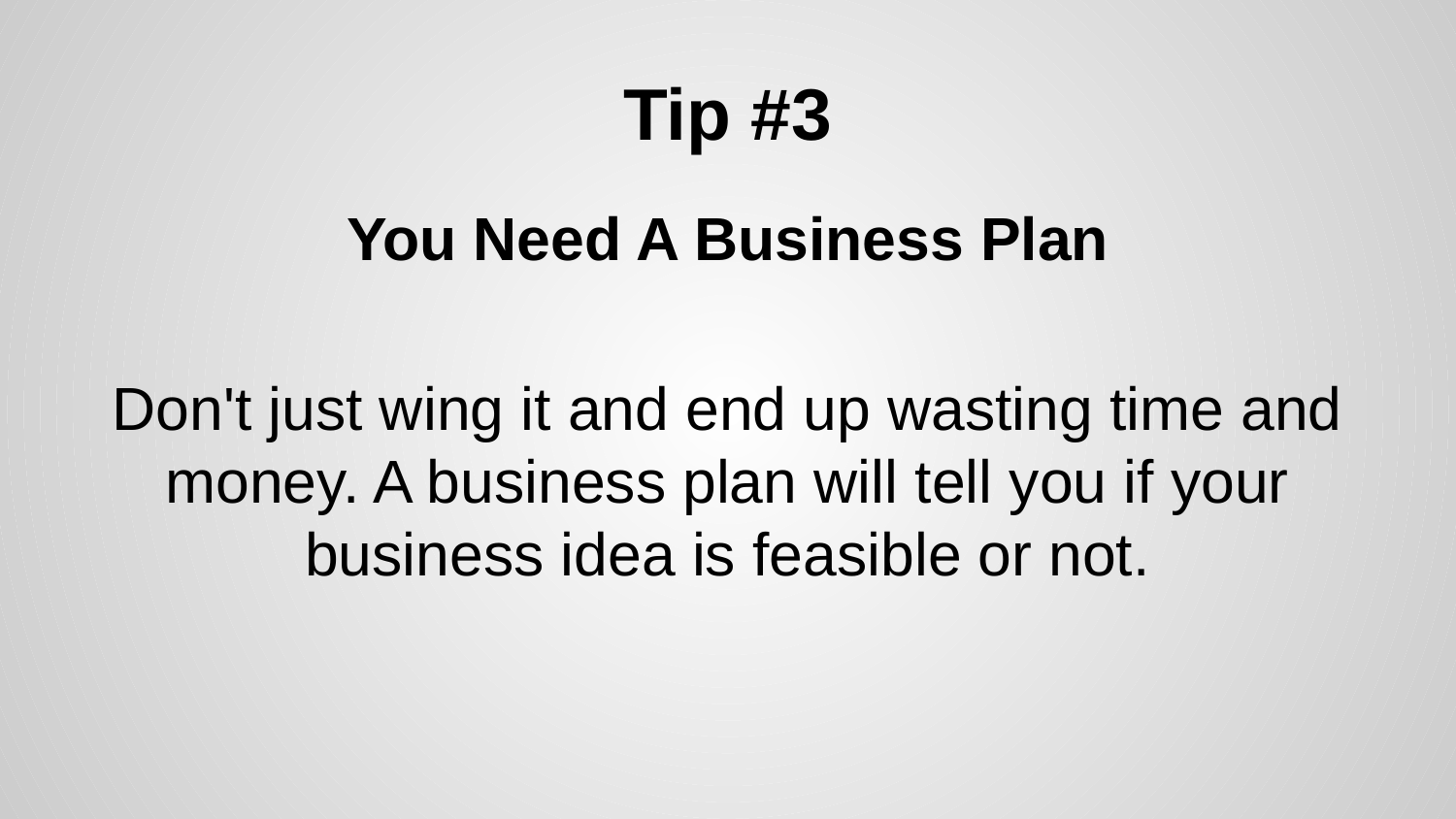

# Tip #3
You Need A Business Plan

Don't just wing it and end up wasting time and money. A business plan will tell you if your business idea is feasible or not.